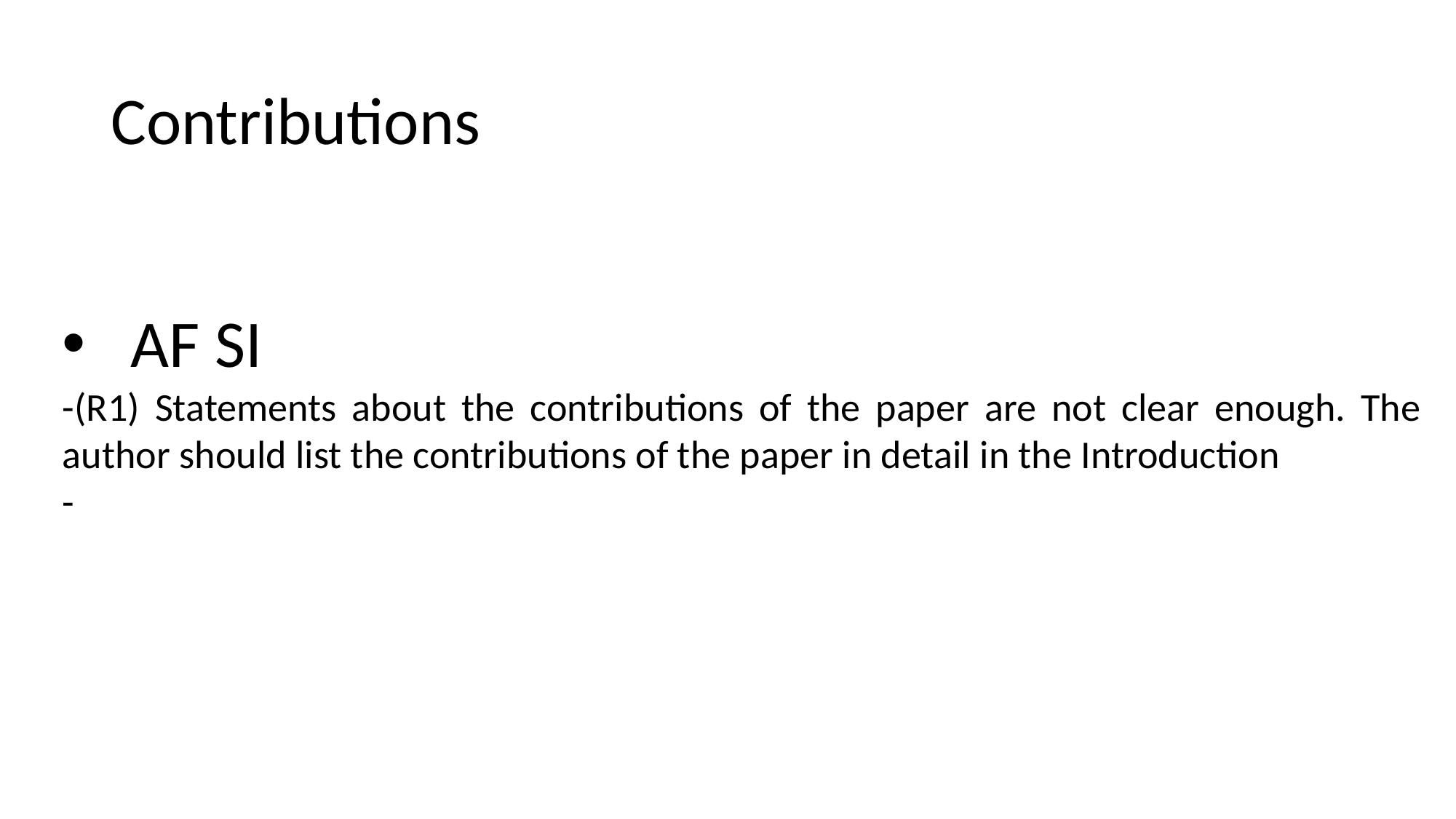

# Contributions
AF SI
-(R1) Statements about the contributions of the paper are not clear enough. The author should list the contributions of the paper in detail in the Introduction
-